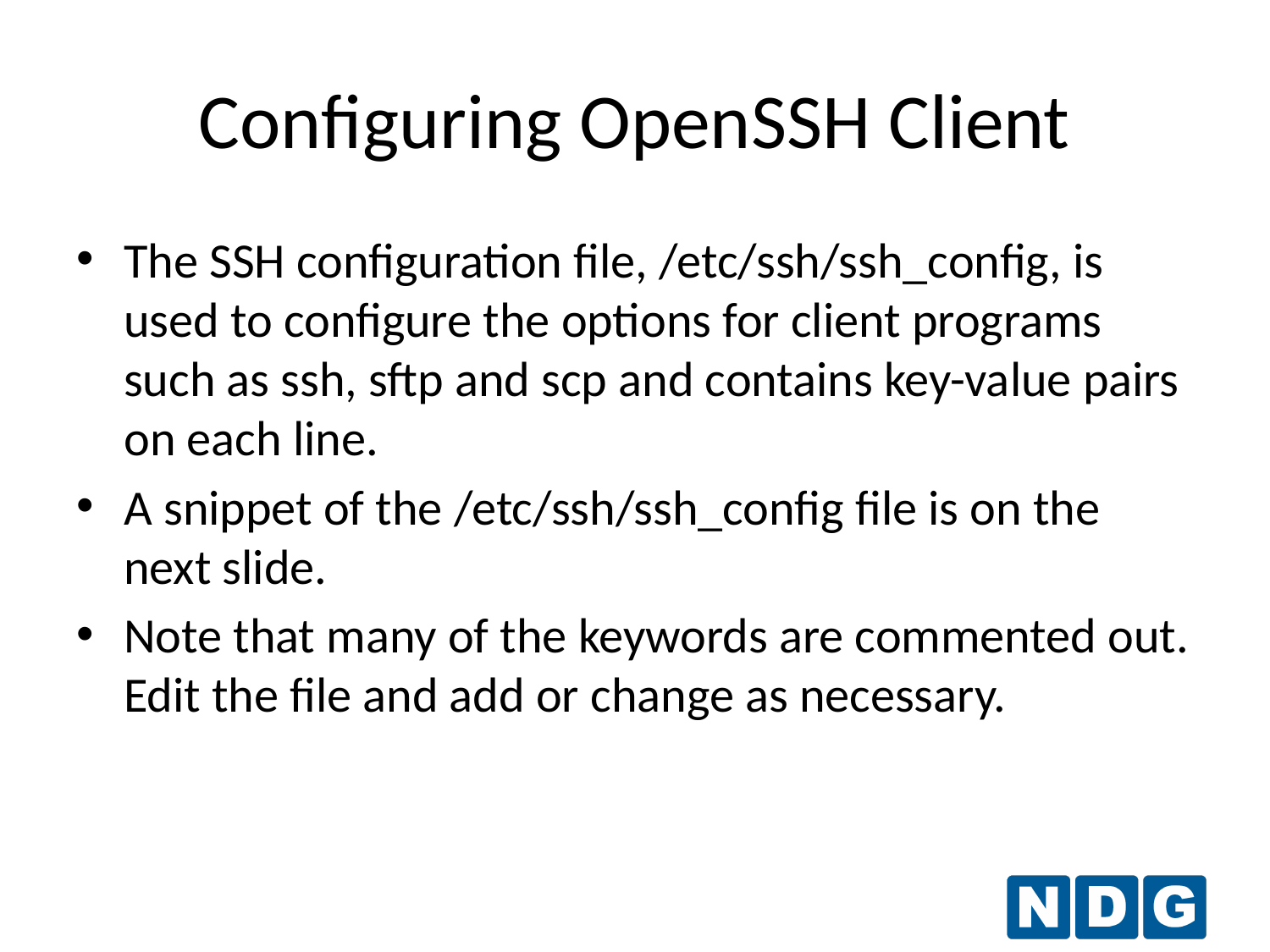

# Configuring OpenSSH Client
The SSH configuration file, /etc/ssh/ssh_config, is used to configure the options for client programs such as ssh, sftp and scp and contains key-value pairs on each line.
A snippet of the /etc/ssh/ssh_config file is on the next slide.
Note that many of the keywords are commented out. Edit the file and add or change as necessary.